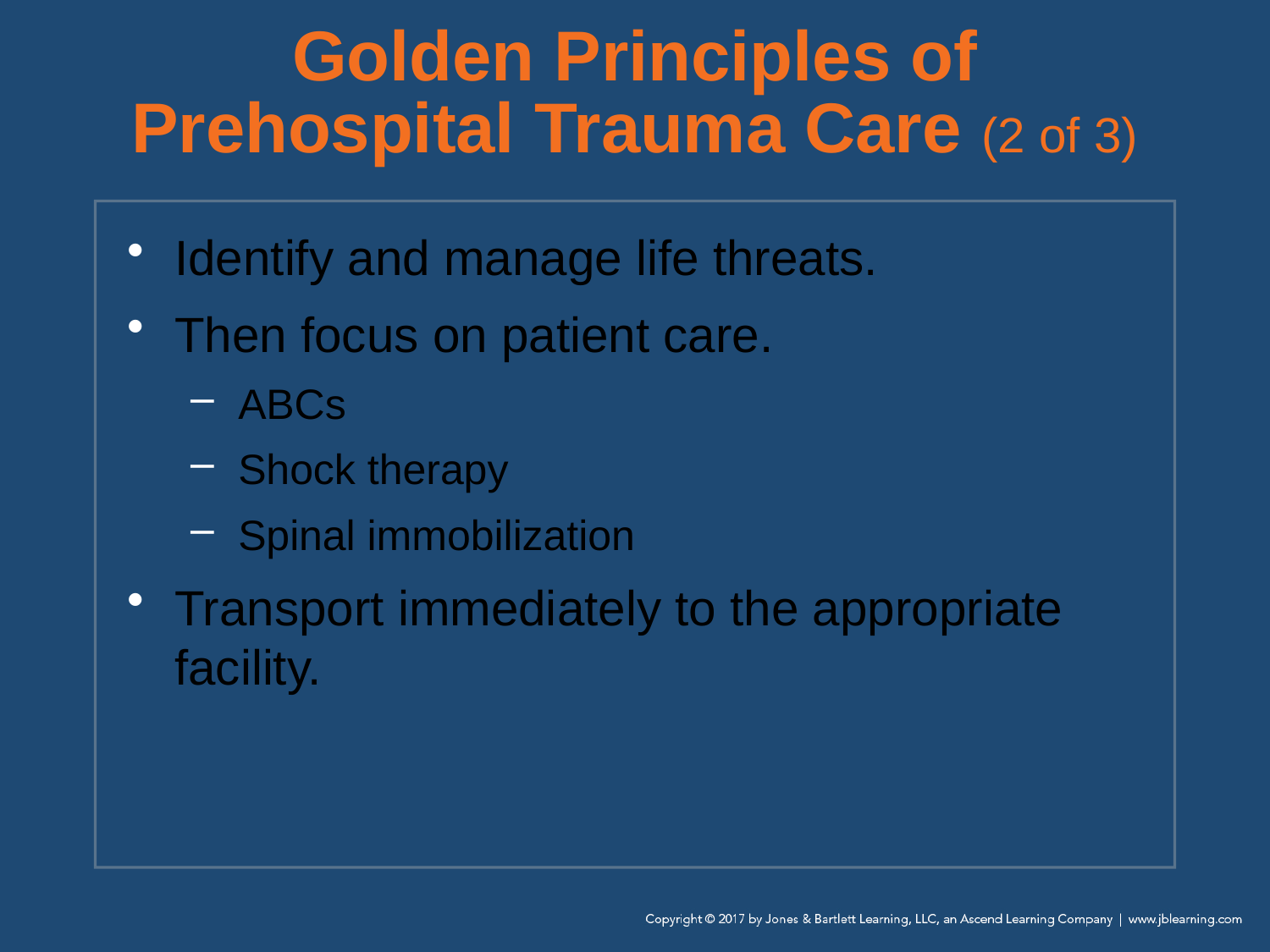

# Golden Principles of Prehospital Trauma Care (2 of 3)
Identify and manage life threats.
Then focus on patient care.
ABCs
Shock therapy
Spinal immobilization
Transport immediately to the appropriate facility.